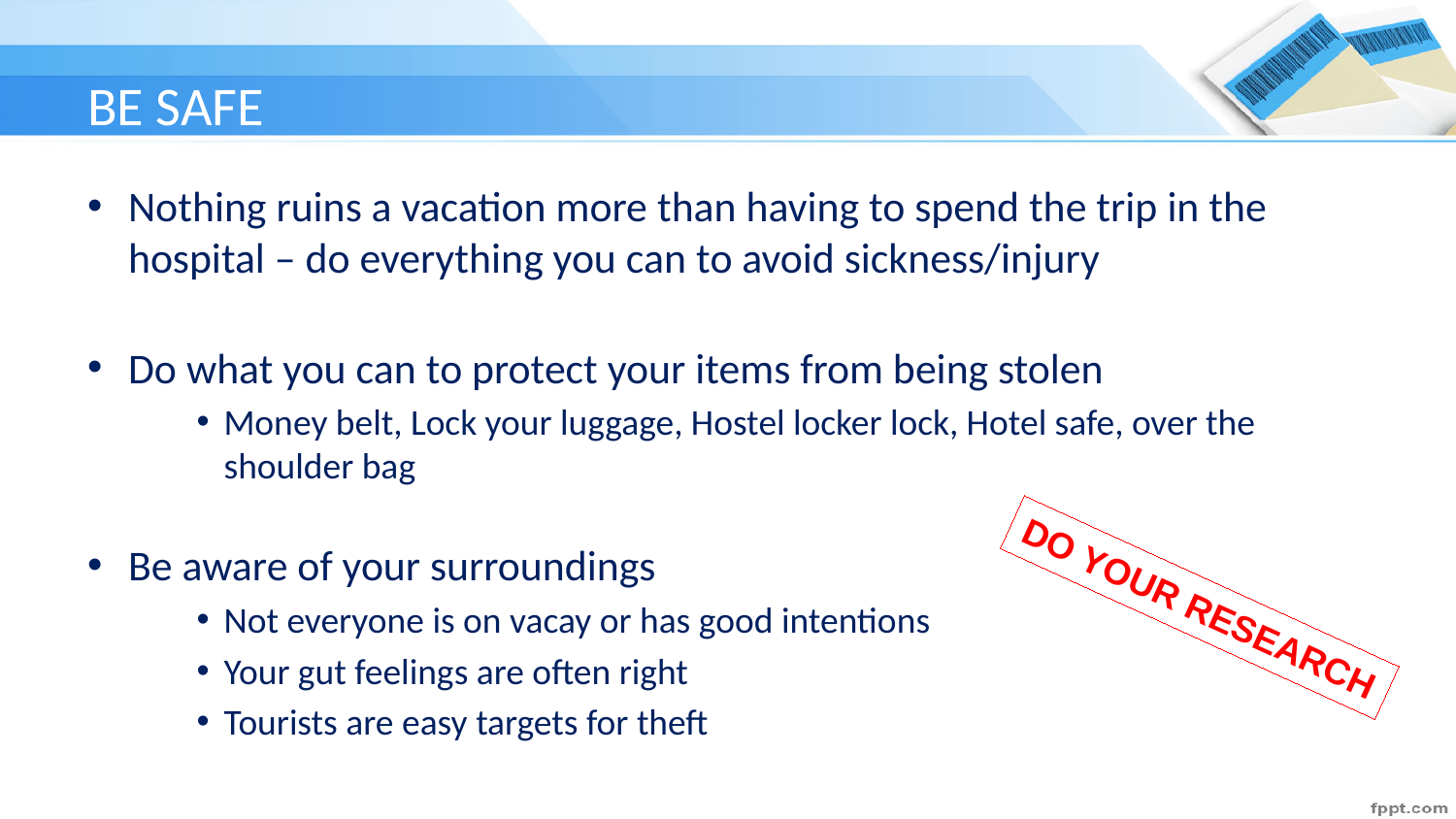

# BE SAFE
Nothing ruins a vacation more than having to spend the trip in the hospital – do everything you can to avoid sickness/injury
Do what you can to protect your items from being stolen
Money belt, Lock your luggage, Hostel locker lock, Hotel safe, over the shoulder bag
Be aware of your surroundings
Not everyone is on vacay or has good intentions
Your gut feelings are often right
Tourists are easy targets for theft
DO YOUR RESEARCH